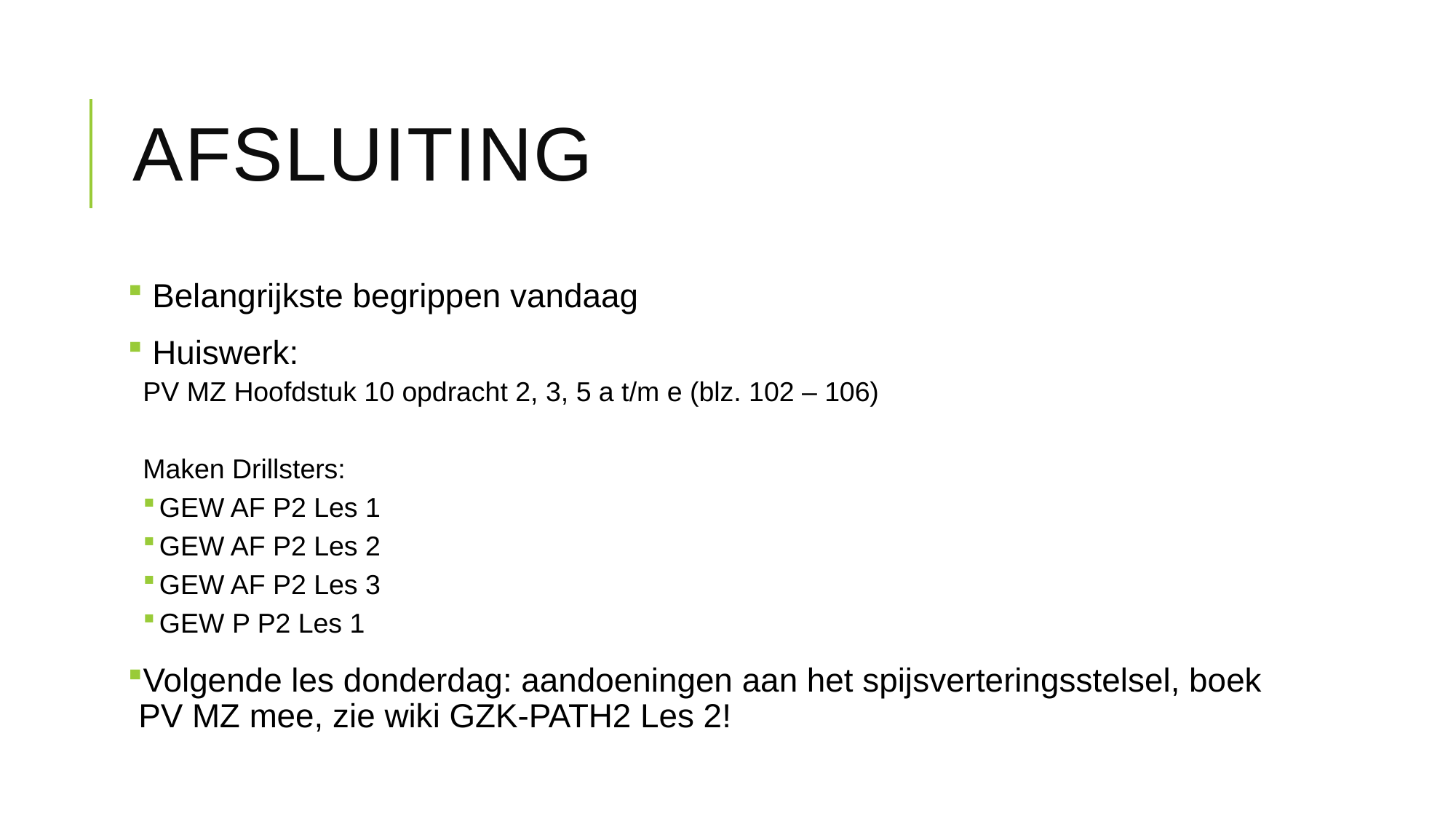

# Afsluiting
 Belangrijkste begrippen vandaag
 Huiswerk:
PV MZ Hoofdstuk 10 opdracht 2, 3, 5 a t/m e (blz. 102 – 106)

Maken Drillsters:
GEW AF P2 Les 1
GEW AF P2 Les 2
GEW AF P2 Les 3
GEW P P2 Les 1
Volgende les donderdag: aandoeningen aan het spijsverteringsstelsel, boek PV MZ mee, zie wiki GZK-PATH2 Les 2!